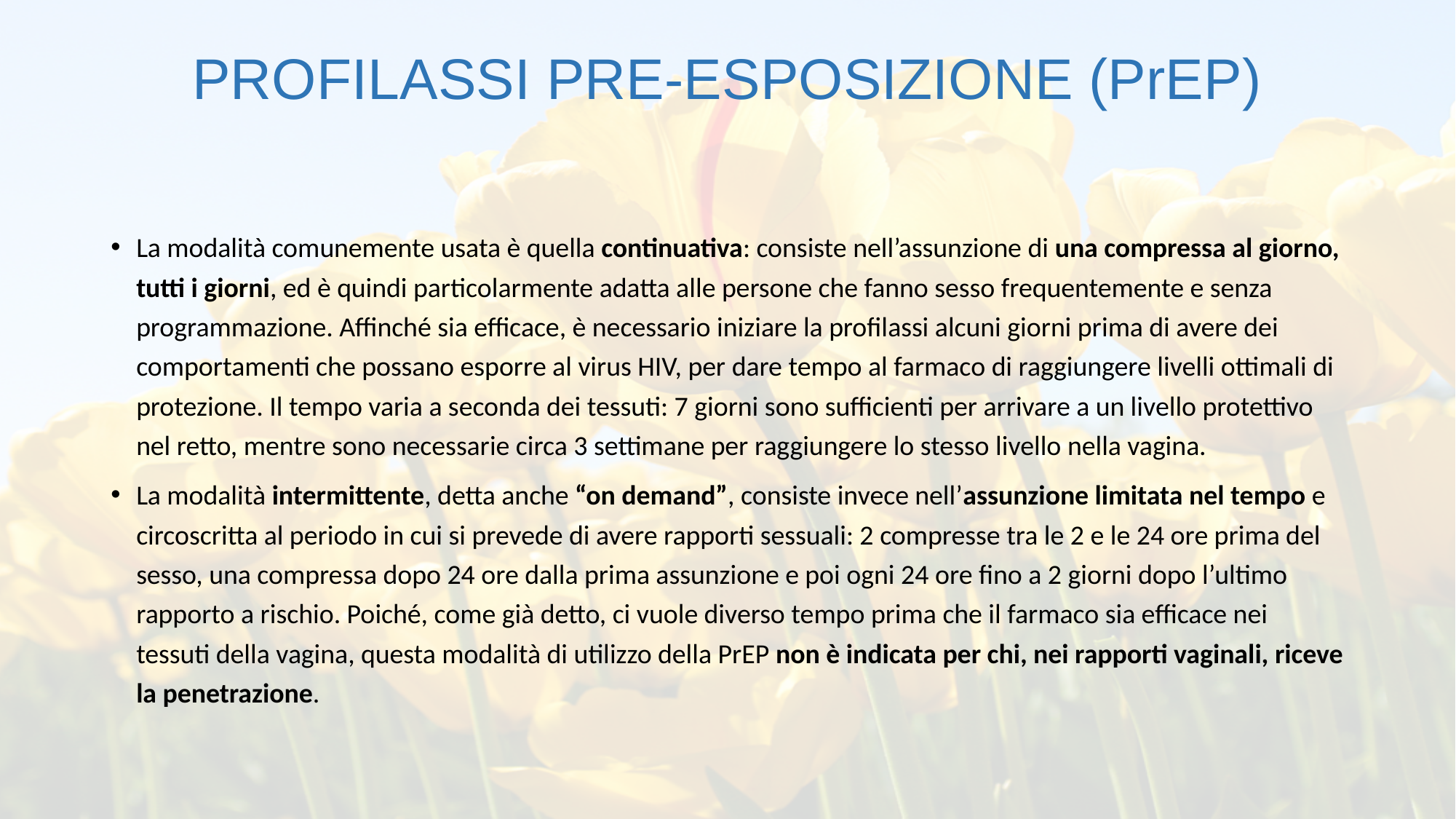

# PROFILASSI PRE-ESPOSIZIONE (PrEP)
La modalità comunemente usata è quella continuativa: consiste nell’assunzione di una compressa al giorno, tutti i giorni, ed è quindi particolarmente adatta alle persone che fanno sesso frequentemente e senza programmazione. Affinché sia efficace, è necessario iniziare la profilassi alcuni giorni prima di avere dei comportamenti che possano esporre al virus HIV, per dare tempo al farmaco di raggiungere livelli ottimali di protezione. Il tempo varia a seconda dei tessuti: 7 giorni sono sufficienti per arrivare a un livello protettivo nel retto, mentre sono necessarie circa 3 settimane per raggiungere lo stesso livello nella vagina.
La modalità intermittente, detta anche “on demand”, consiste invece nell’assunzione limitata nel tempo e circoscritta al periodo in cui si prevede di avere rapporti sessuali: 2 compresse tra le 2 e le 24 ore prima del sesso, una compressa dopo 24 ore dalla prima assunzione e poi ogni 24 ore fino a 2 giorni dopo l’ultimo rapporto a rischio. Poiché, come già detto, ci vuole diverso tempo prima che il farmaco sia efficace nei tessuti della vagina, questa modalità di utilizzo della PrEP non è indicata per chi, nei rapporti vaginali, riceve la penetrazione.